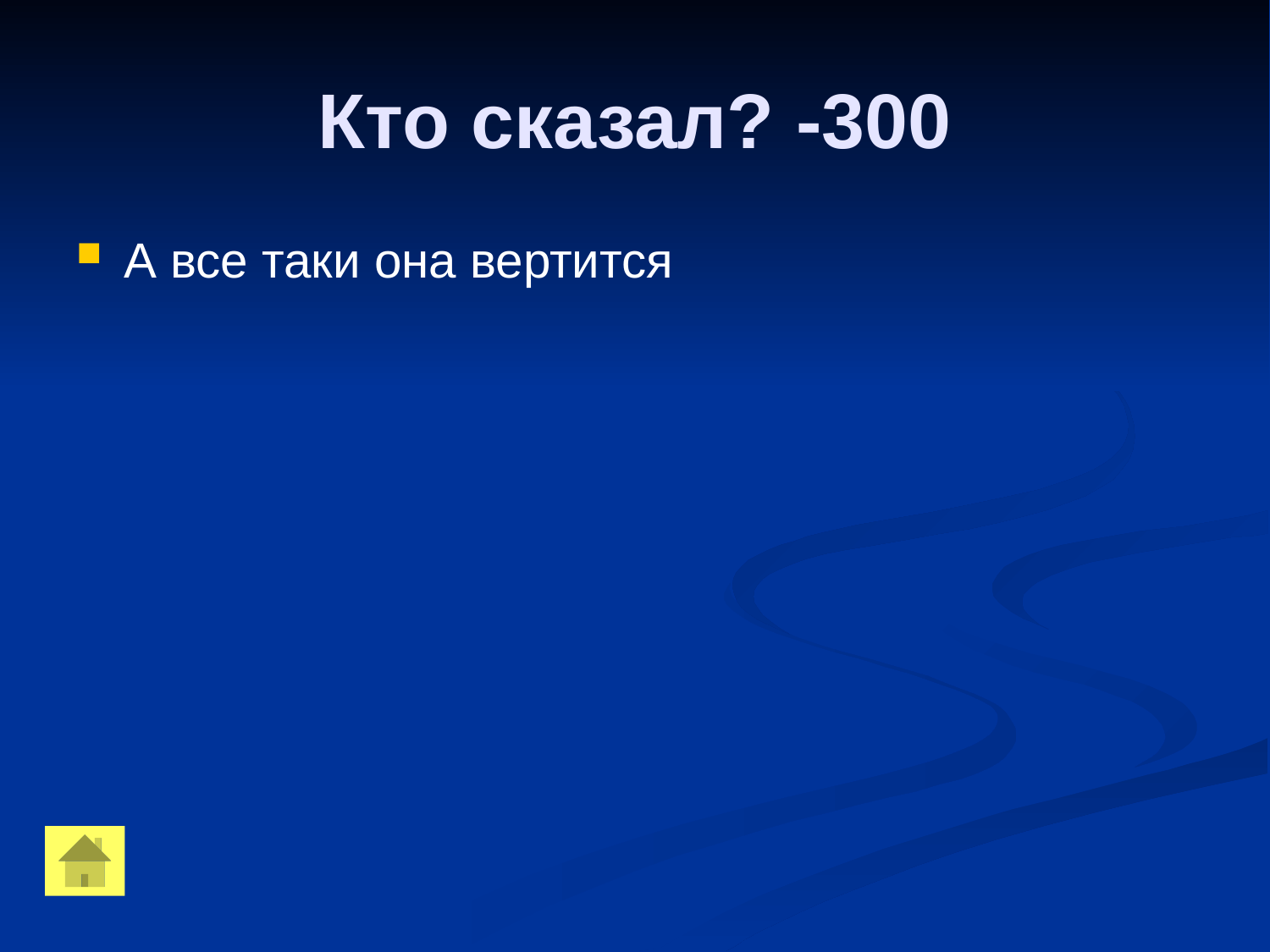

Кто сказал? -300
А все таки она вертится